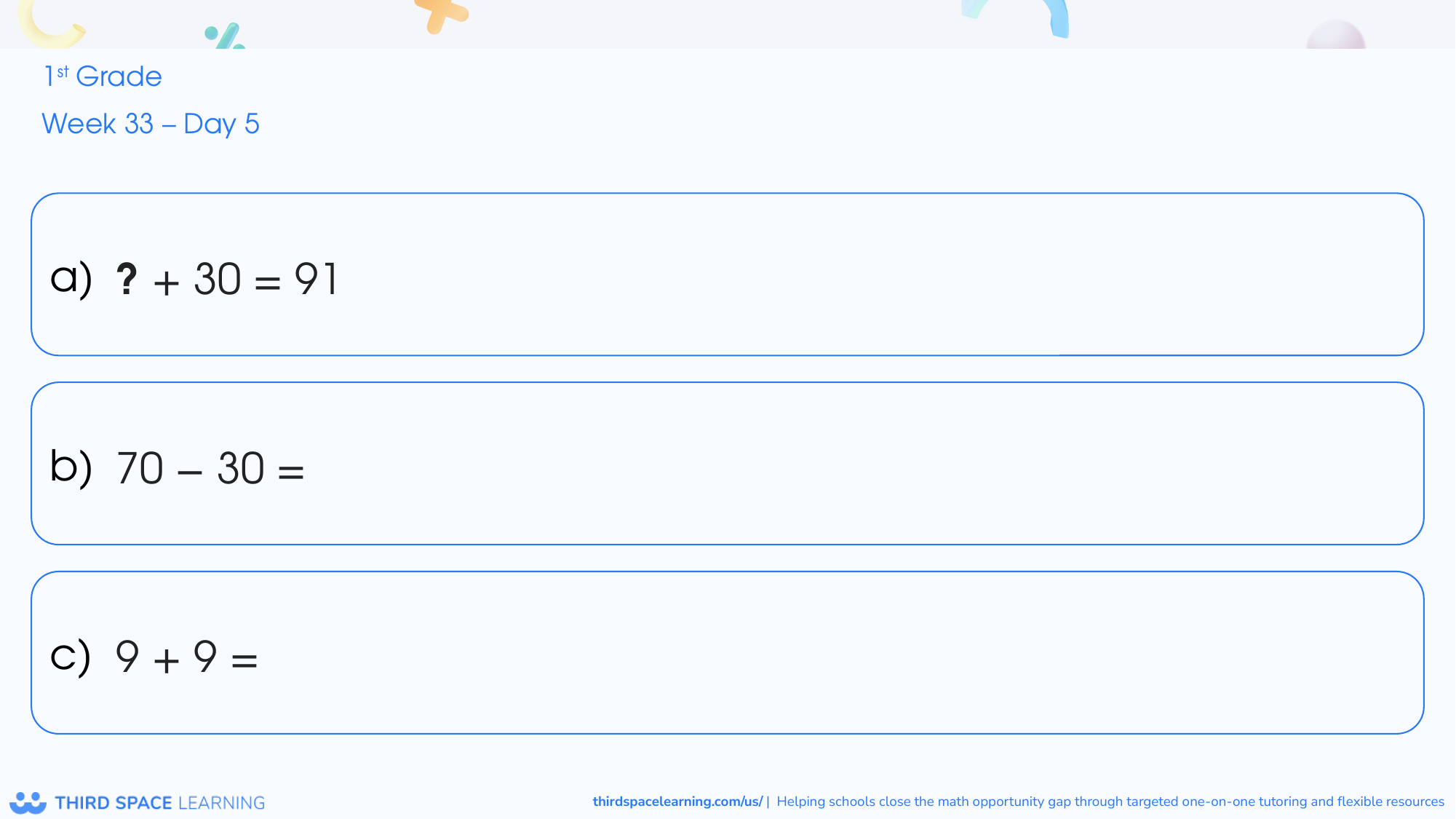

1st Grade
Week 33 – Day 5
? + 30 = 91
70 − 30 =
9 + 9 =